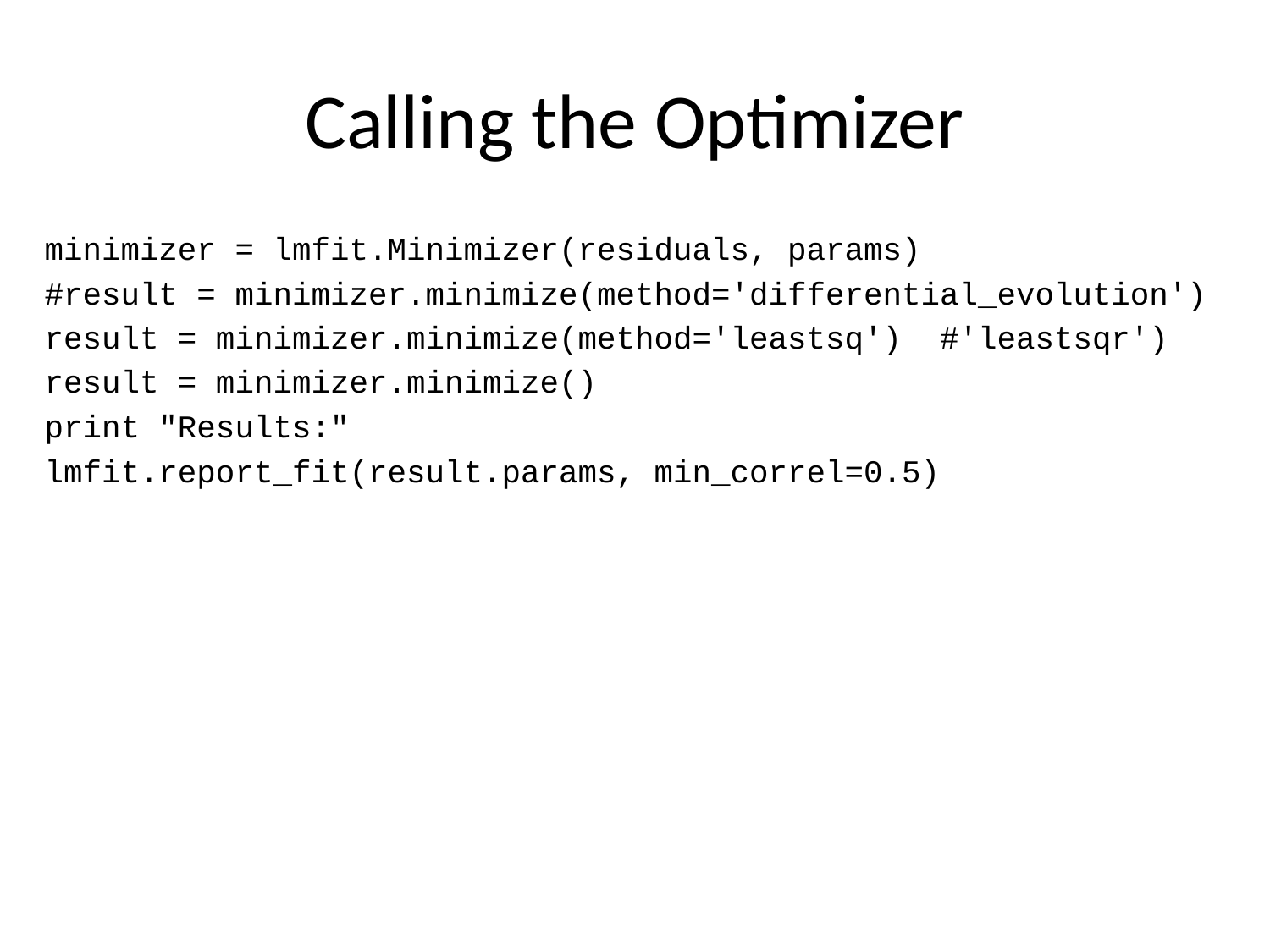

# Calling the Optimizer
minimizer = lmfit.Minimizer(residuals, params)
#result = minimizer.minimize(method='differential_evolution')
result = minimizer.minimize(method='leastsq')  #'leastsqr')
result = minimizer.minimize()
print "Results:"
lmfit.report_fit(result.params, min_correl=0.5)